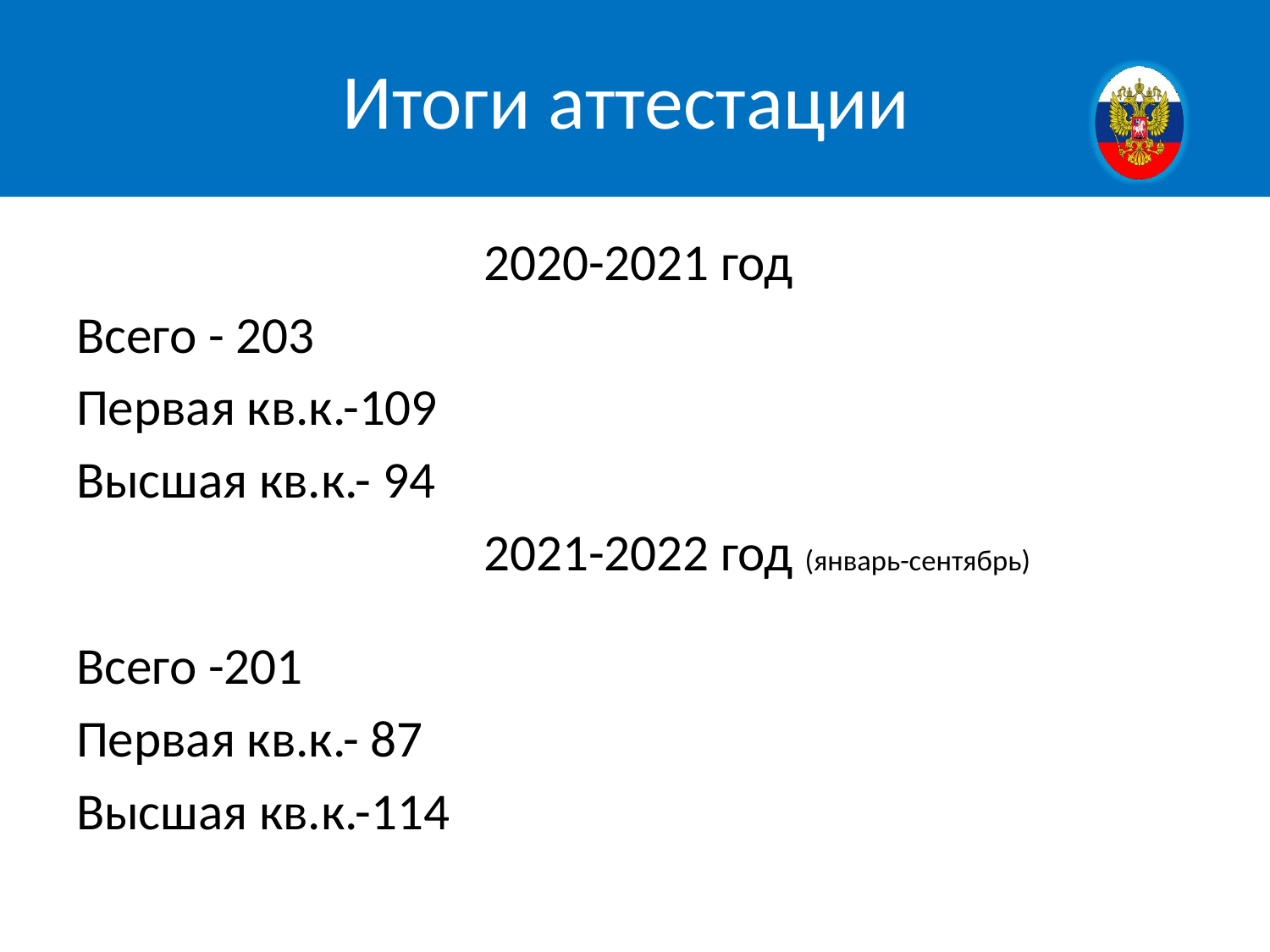

# Итоги аттестации

                                   2020-2021 год
Всего - 203
Первая кв.к.-109
Высшая кв.к.- 94
                                   2021-2022 год (январь-сентябрь)

Всего -201
Первая кв.к.- 87
Высшая кв.к.-114